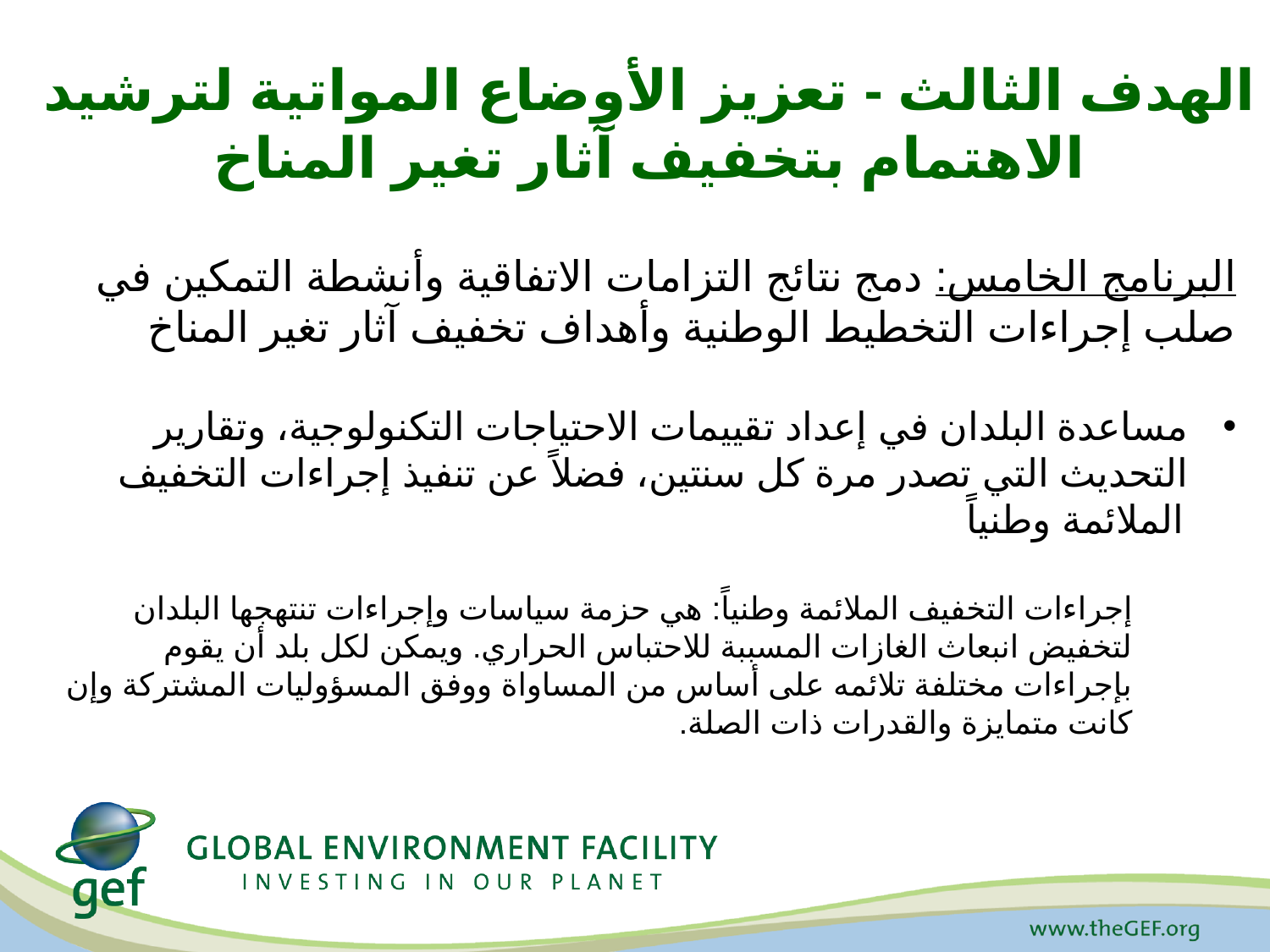

# الهدف الثالث - تعزيز الأوضاع المواتية لترشيد الاهتمام بتخفيف آثار تغير المناخ
البرنامج الخامس: دمج نتائج التزامات الاتفاقية وأنشطة التمكين في صلب إجراءات التخطيط الوطنية وأهداف تخفيف آثار تغير المناخ

مساعدة البلدان في إعداد تقييمات الاحتياجات التكنولوجية، وتقارير التحديث التي تصدر مرة كل سنتين، فضلاً عن تنفيذ إجراءات التخفيف الملائمة وطنياً

إجراءات التخفيف الملائمة وطنياً: هي حزمة سياسات وإجراءات تنتهجها البلدان لتخفيض انبعاث الغازات المسببة للاحتباس الحراري. ويمكن لكل بلد أن يقوم بإجراءات مختلفة تلائمه على أساس من المساواة ووفق المسؤوليات المشتركة وإن كانت متمايزة والقدرات ذات الصلة.